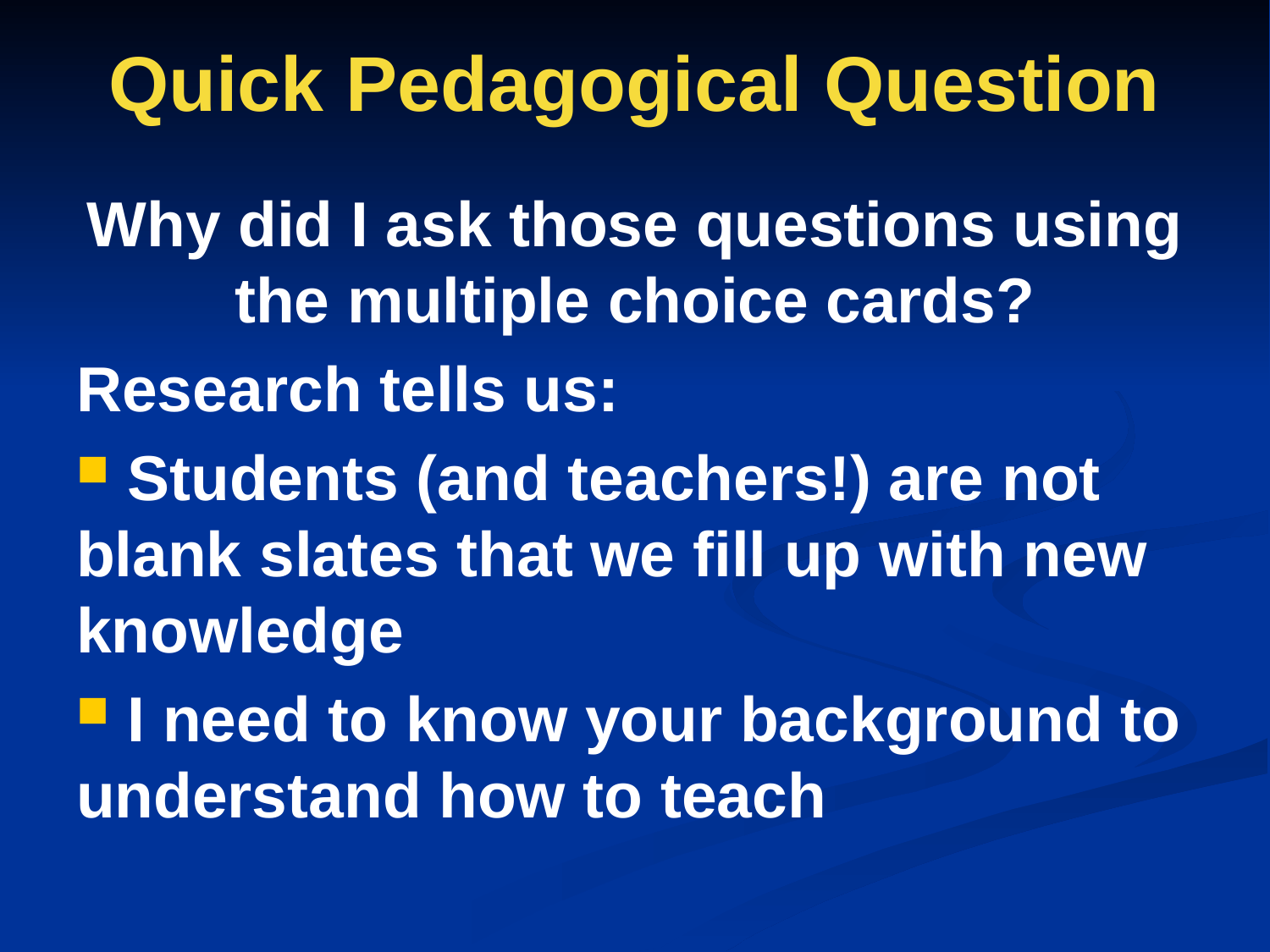

# Quick Pedagogical Question
Why did I ask those questions using the multiple choice cards?
Research tells us:
 Students (and teachers!) are not blank slates that we fill up with new knowledge
 I need to know your background to understand how to teach